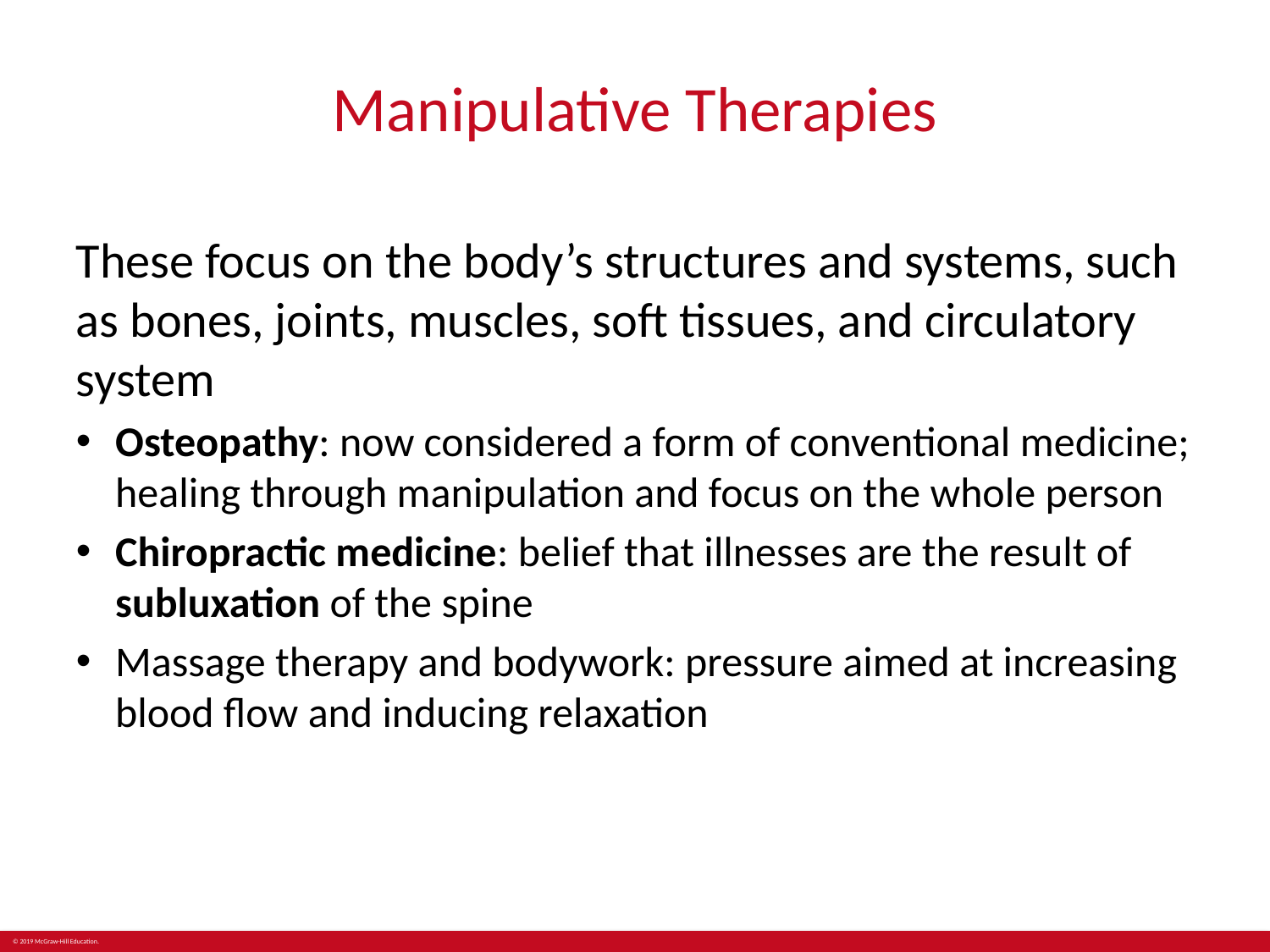

# Manipulative Therapies
These focus on the body’s structures and systems, such as bones, joints, muscles, soft tissues, and circulatory system
Osteopathy: now considered a form of conventional medicine; healing through manipulation and focus on the whole person
Chiropractic medicine: belief that illnesses are the result of subluxation of the spine
Massage therapy and bodywork: pressure aimed at increasing blood flow and inducing relaxation